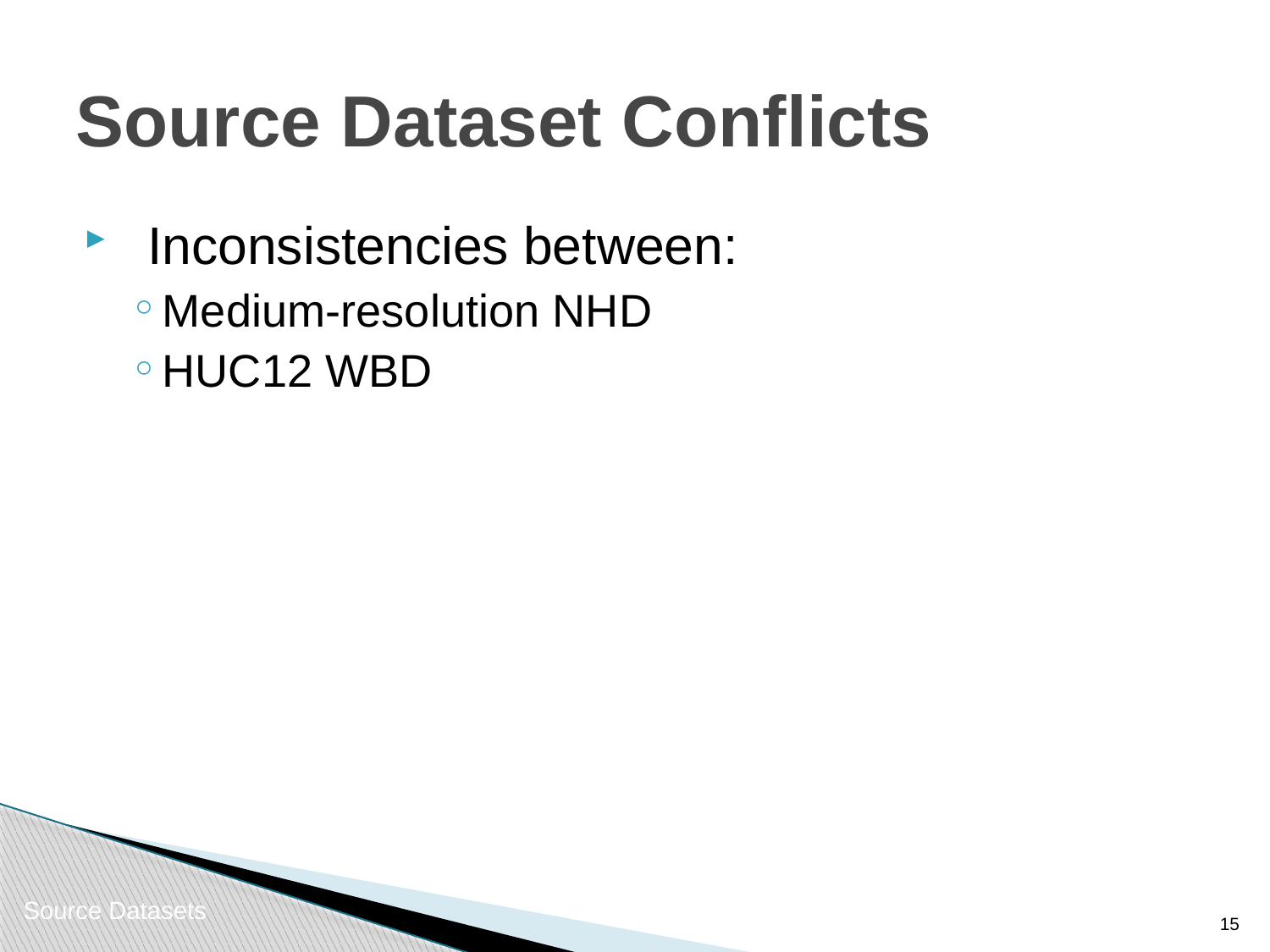

# Source Dataset Conflicts
Inconsistencies between:
Medium-resolution NHD
HUC12 WBD
Source Datasets
15